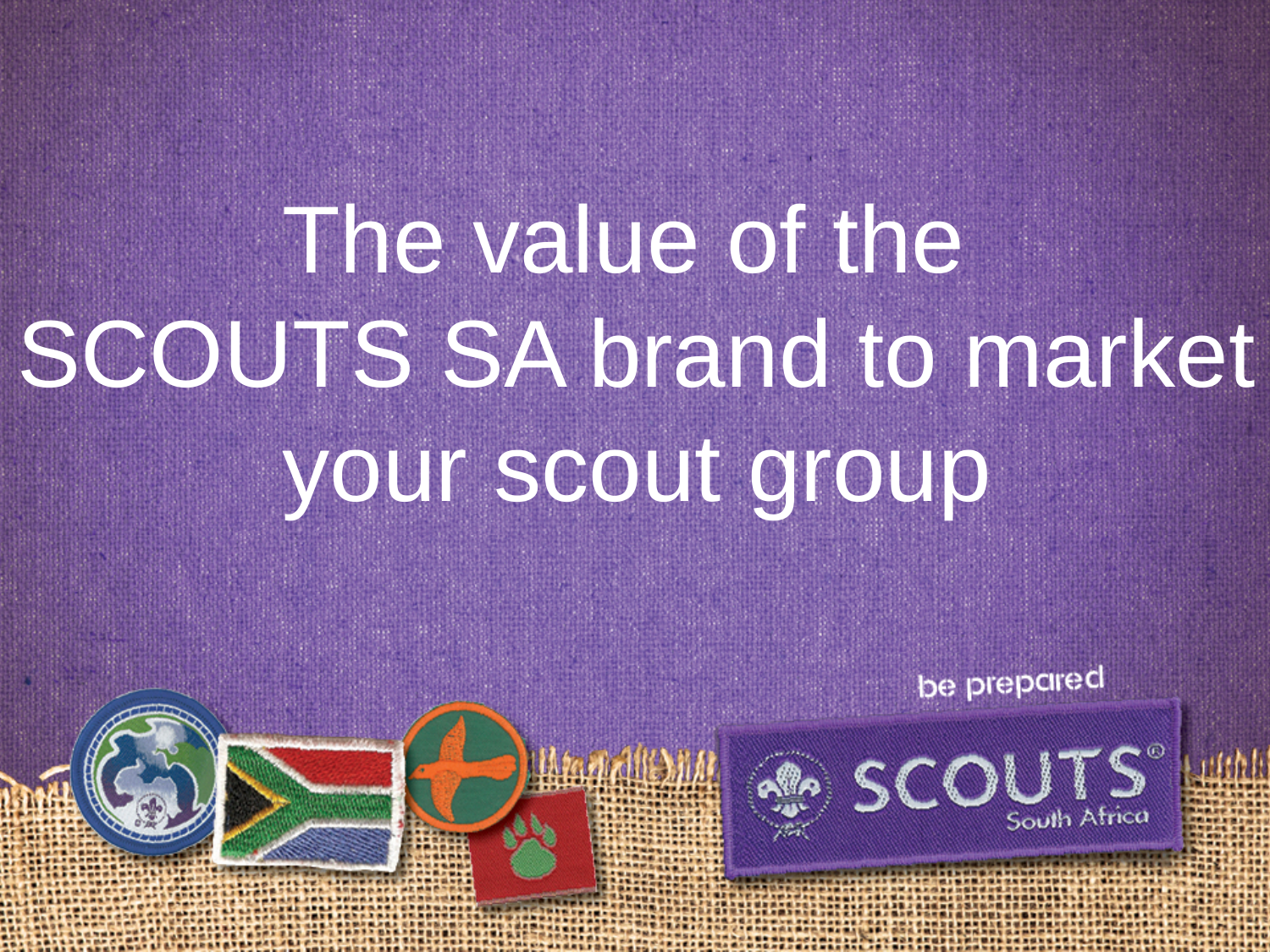

The value of the
SCOUTS SA brand to market your scout group